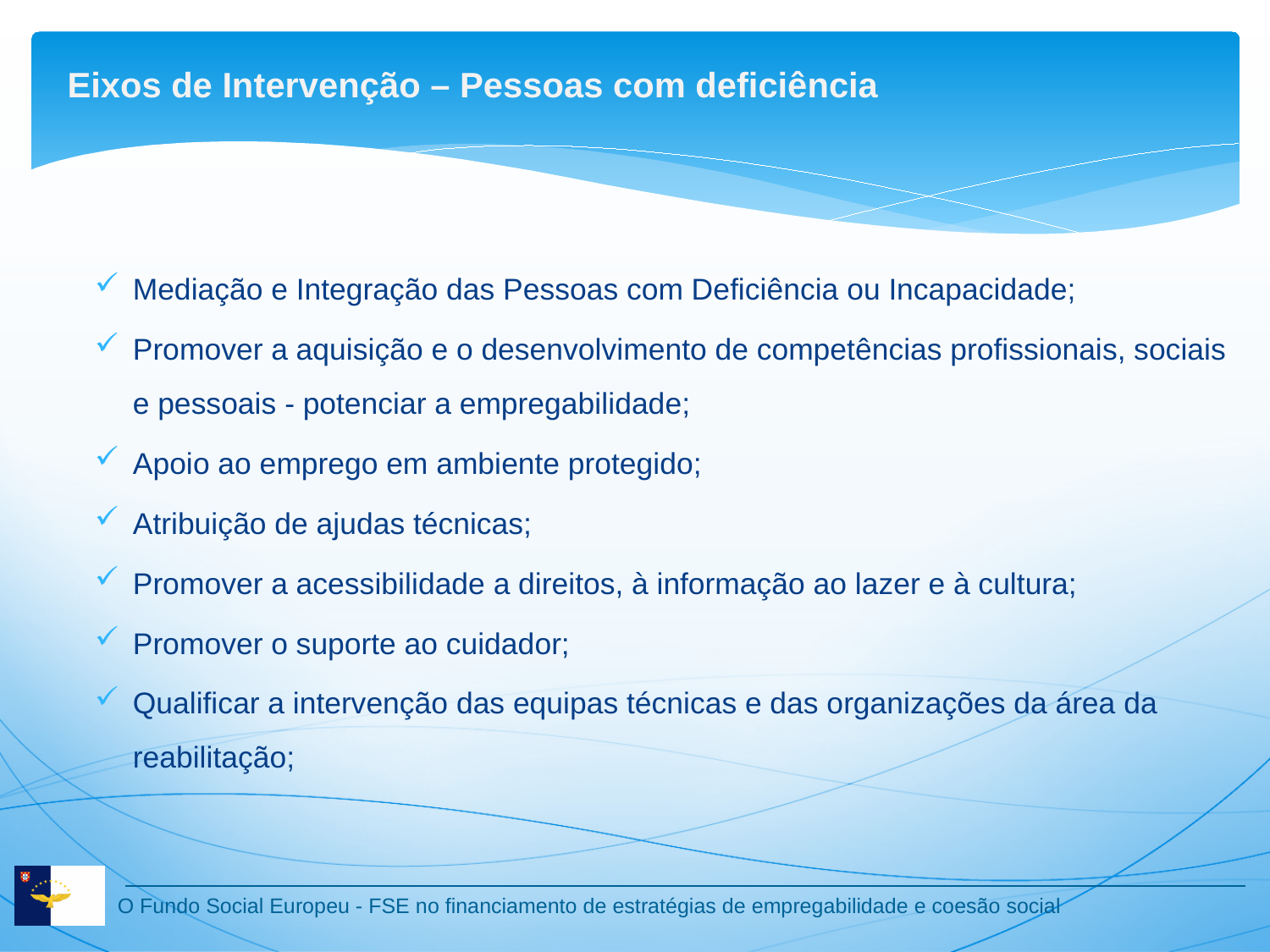

Eixos de Intervenção – Pessoas com deficiência
Mediação e Integração das Pessoas com Deficiência ou Incapacidade;
Promover a aquisição e o desenvolvimento de competências profissionais, sociais e pessoais - potenciar a empregabilidade;
Apoio ao emprego em ambiente protegido;
Atribuição de ajudas técnicas;
Promover a acessibilidade a direitos, à informação ao lazer e à cultura;
Promover o suporte ao cuidador;
Qualificar a intervenção das equipas técnicas e das organizações da área da reabilitação;